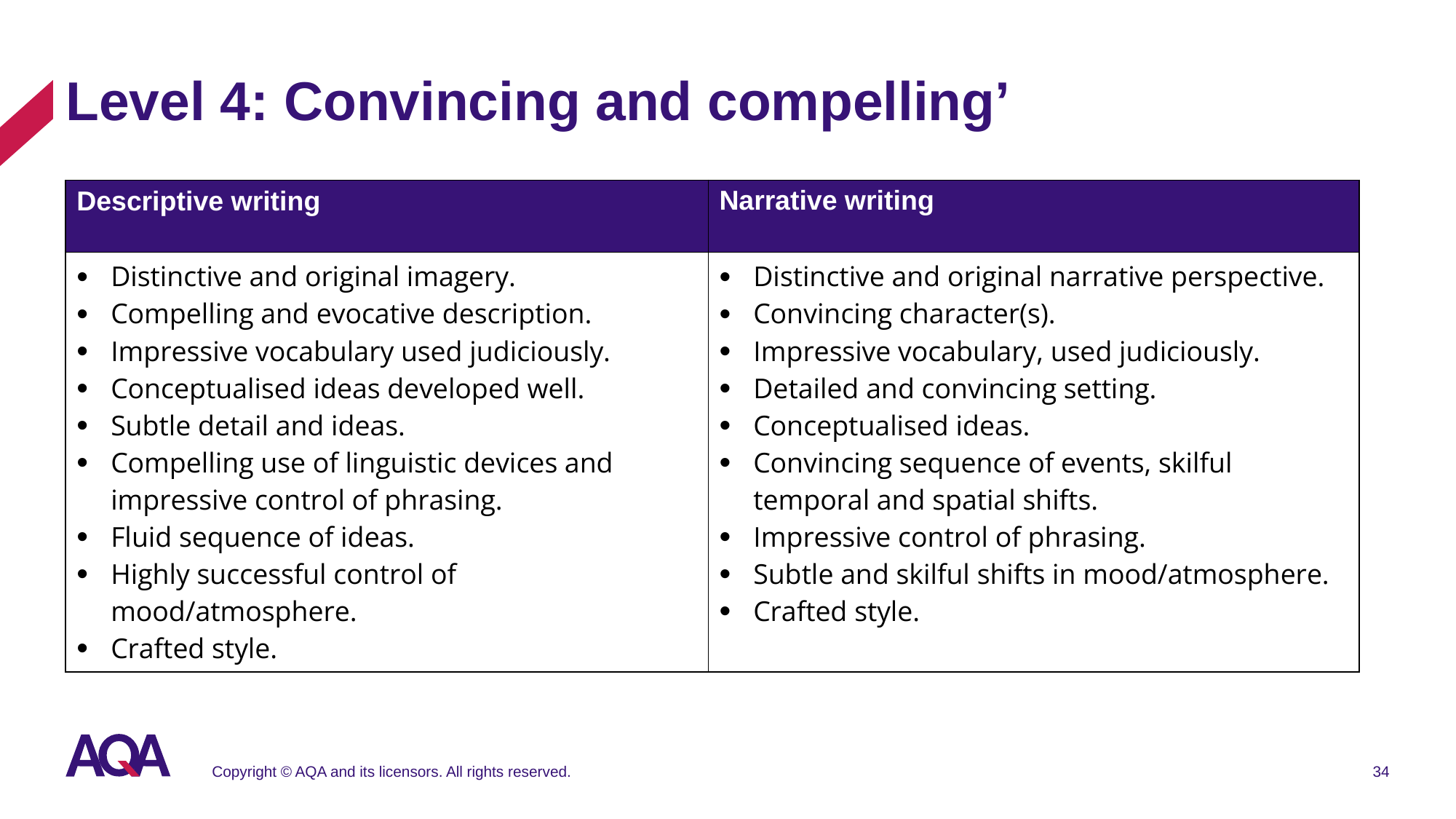

# Level 4: Convincing and compelling’

| Descriptive writing | Narrative writing |
| --- | --- |
| Distinctive and original imagery. Compelling and evocative description. Impressive vocabulary used judiciously. Conceptualised ideas developed well. Subtle detail and ideas. Compelling use of linguistic devices and impressive control of phrasing. Fluid sequence of ideas. Highly successful control of mood/atmosphere. Crafted style. | Distinctive and original narrative perspective. Convincing character(s). Impressive vocabulary, used judiciously. Detailed and convincing setting. Conceptualised ideas. Convincing sequence of events, skilful temporal and spatial shifts. Impressive control of phrasing. Subtle and skilful shifts in mood/atmosphere. Crafted style. |
Copyright © AQA and its licensors. All rights reserved.
34